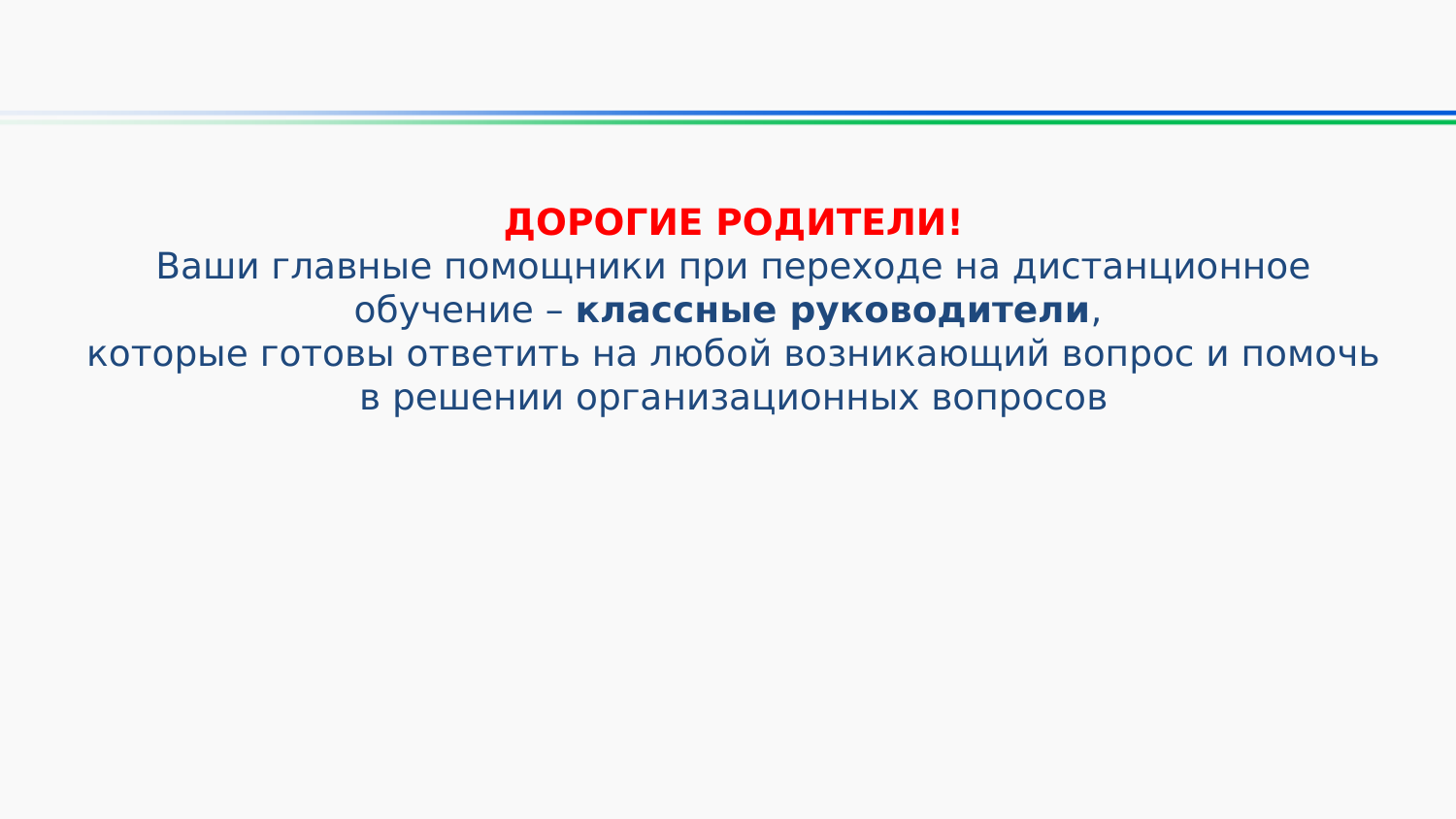

ДОРОГИЕ РОДИТЕЛИ!
Ваши главные помощники при переходе на дистанционное обучение – классные руководители,
которые готовы ответить на любой возникающий вопрос и помочь в решении организационных вопросов